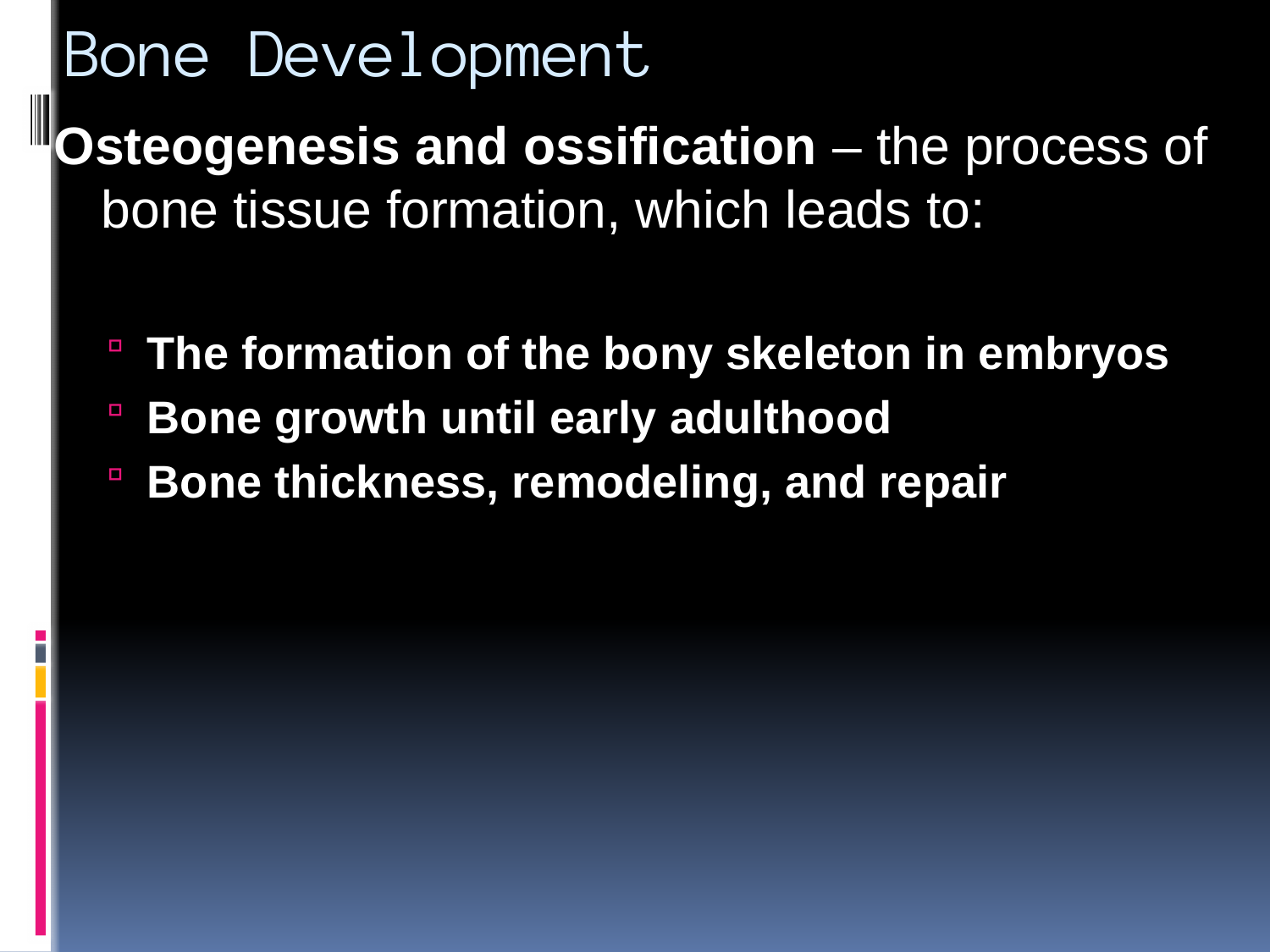

# Bone Development
Osteogenesis and ossification – the process of bone tissue formation, which leads to:

The formation of the bony skeleton in embryos
Bone growth until early adulthood
Bone thickness, remodeling, and repair